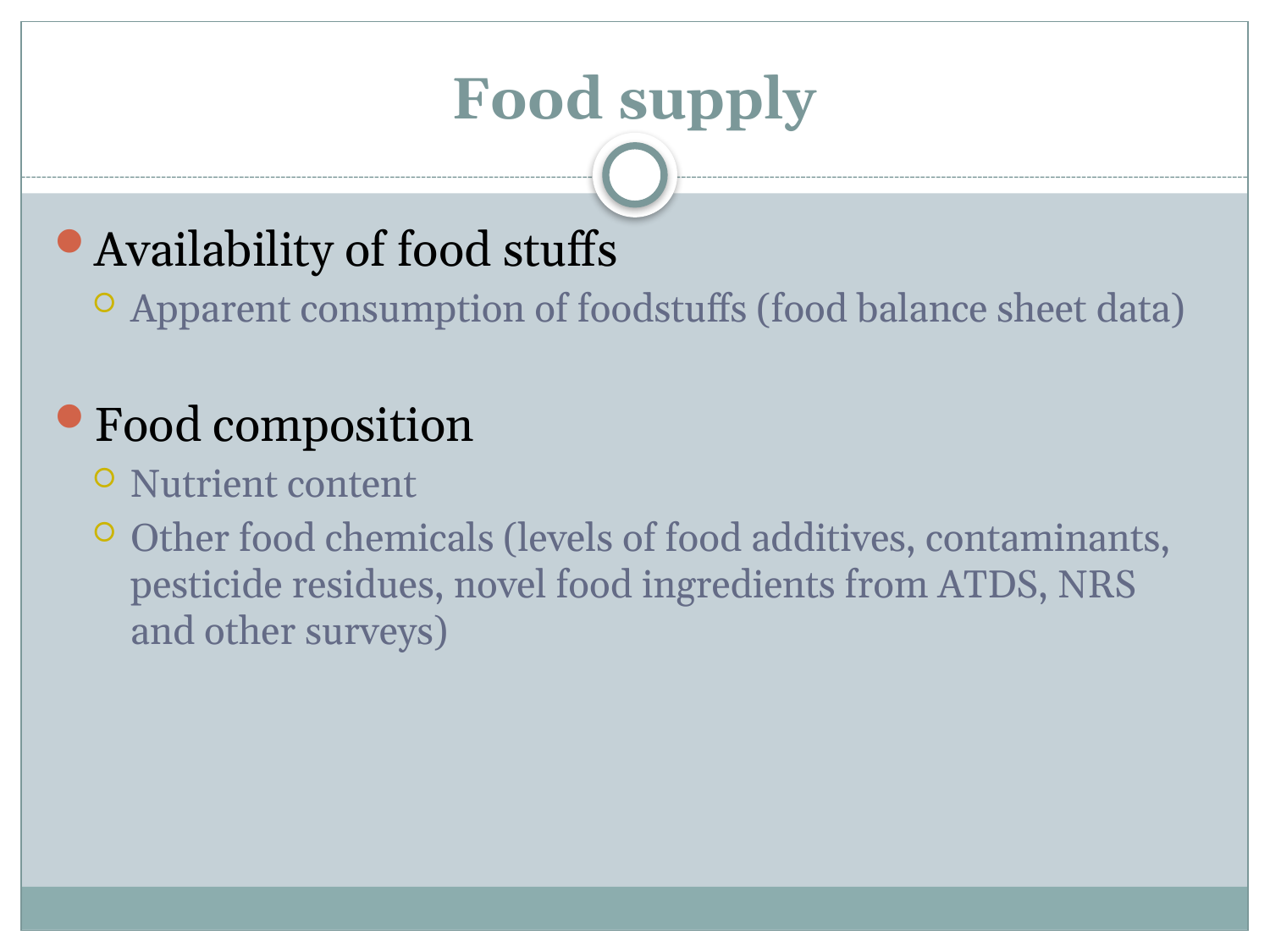

# Food supply
Availability of food stuffs
Apparent consumption of foodstuffs (food balance sheet data)

Food composition
Nutrient content
Other food chemicals (levels of food additives, contaminants, pesticide residues, novel food ingredients from ATDS, NRS and other surveys)